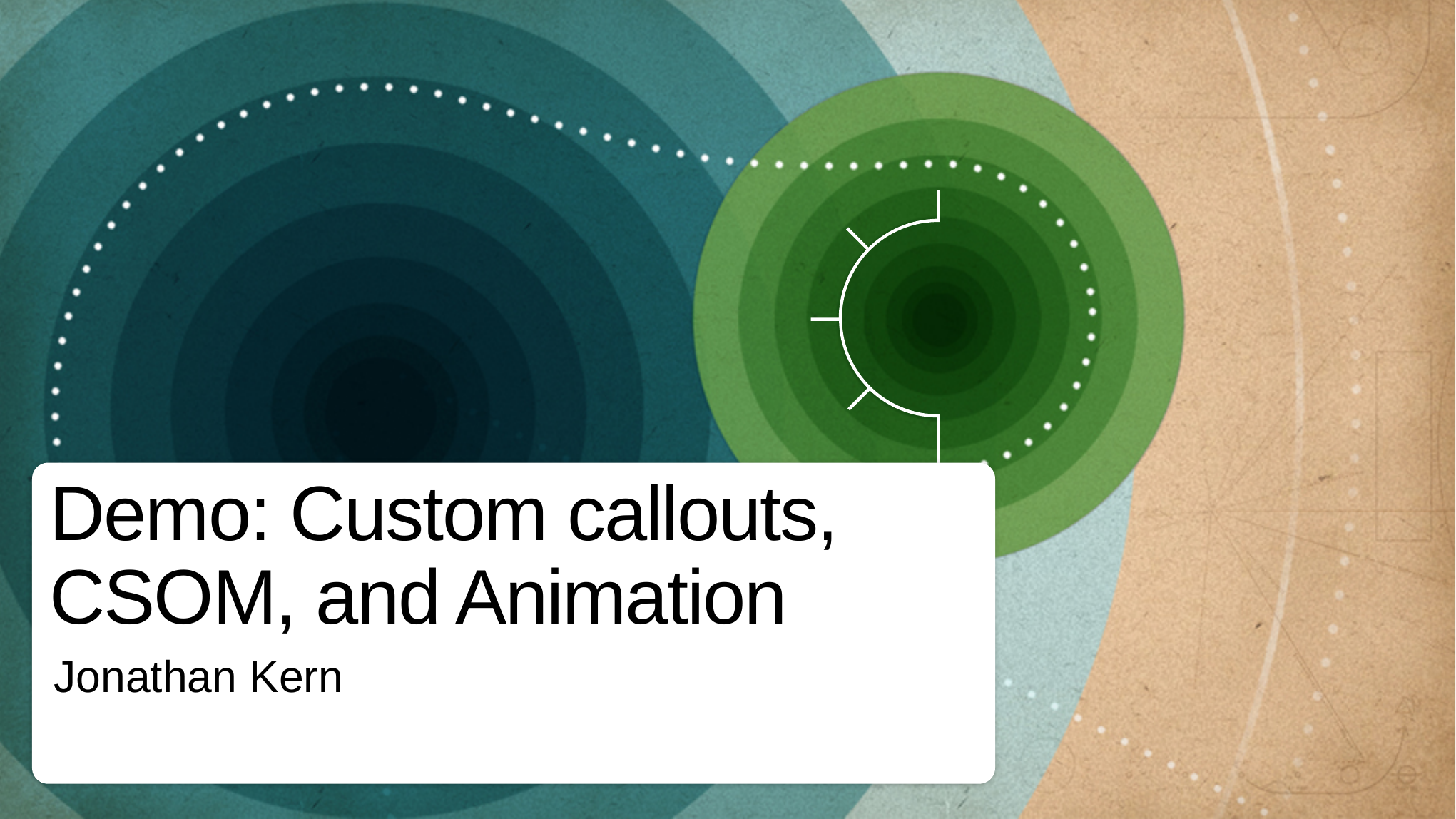

# Demo: Custom callouts, CSOM, and Animation
Jonathan Kern